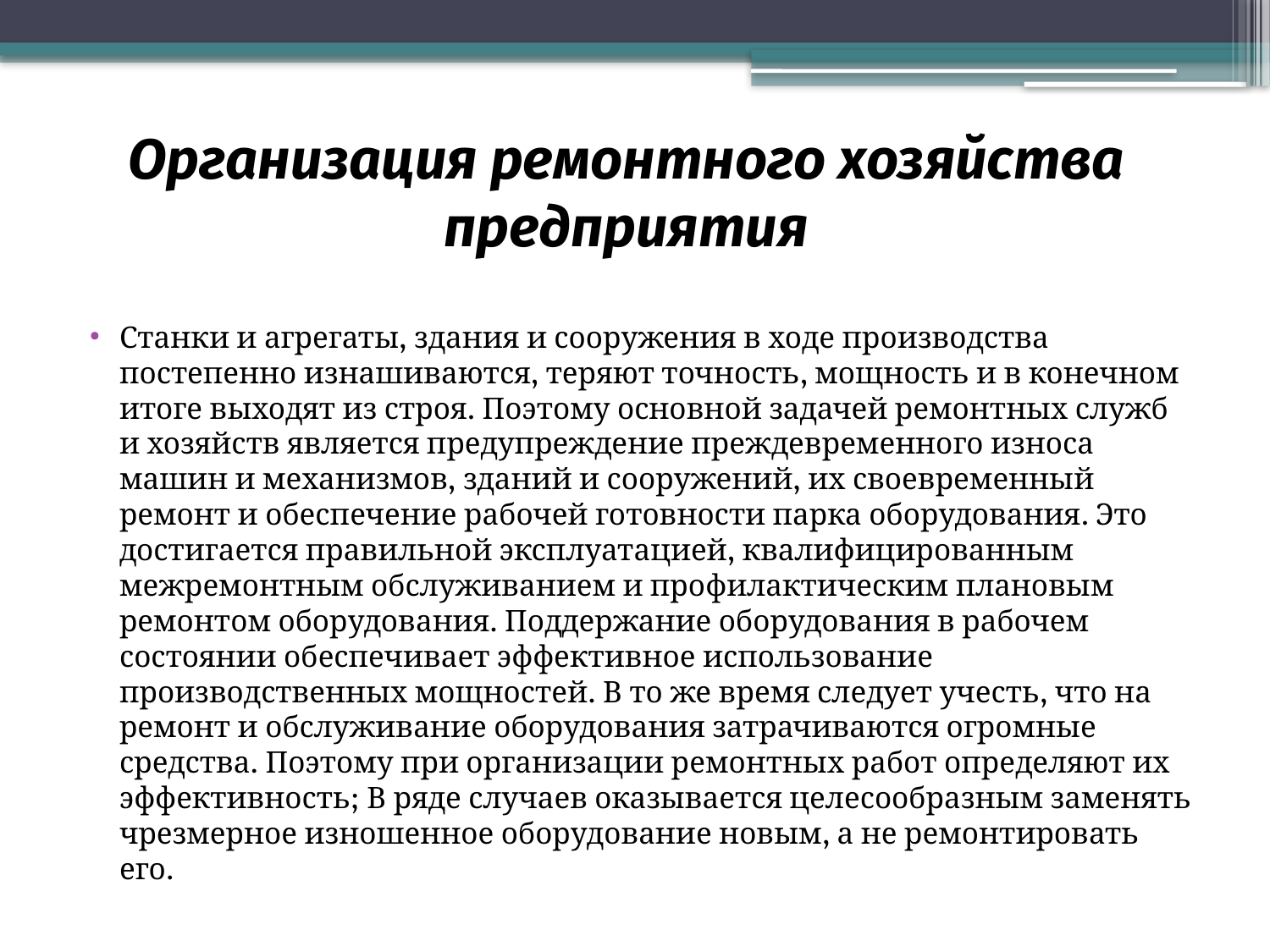

# Организация ремонтного хозяйства предприятия
Станки и агрегаты, здания и сооружения в ходе производства постепенно изнашиваются, теряют точность, мощность и в конечном итоге выходят из строя. Поэтому основной задачей ремонтных служб и хозяйств является предупреждение преждевременного износа машин и механизмов, зданий и сооружений, их своевременный ремонт и обеспечение рабочей готовности парка оборудования. Это достигается правильной эксплуатацией, квалифицированным межремонтным обслуживанием и профилактическим плановым ремонтом оборудования. Поддержание оборудования в рабочем состоянии обеспечивает эффективное использование производственных мощностей. В то же время следует учесть, что на ремонт и обслуживание оборудования затрачиваются огромные средства. Поэтому при организации ремонтных работ определяют их эффективность; В ряде случаев оказывается целесообразным заменять чрезмерное изношенное оборудование новым, а не ремонтировать его.